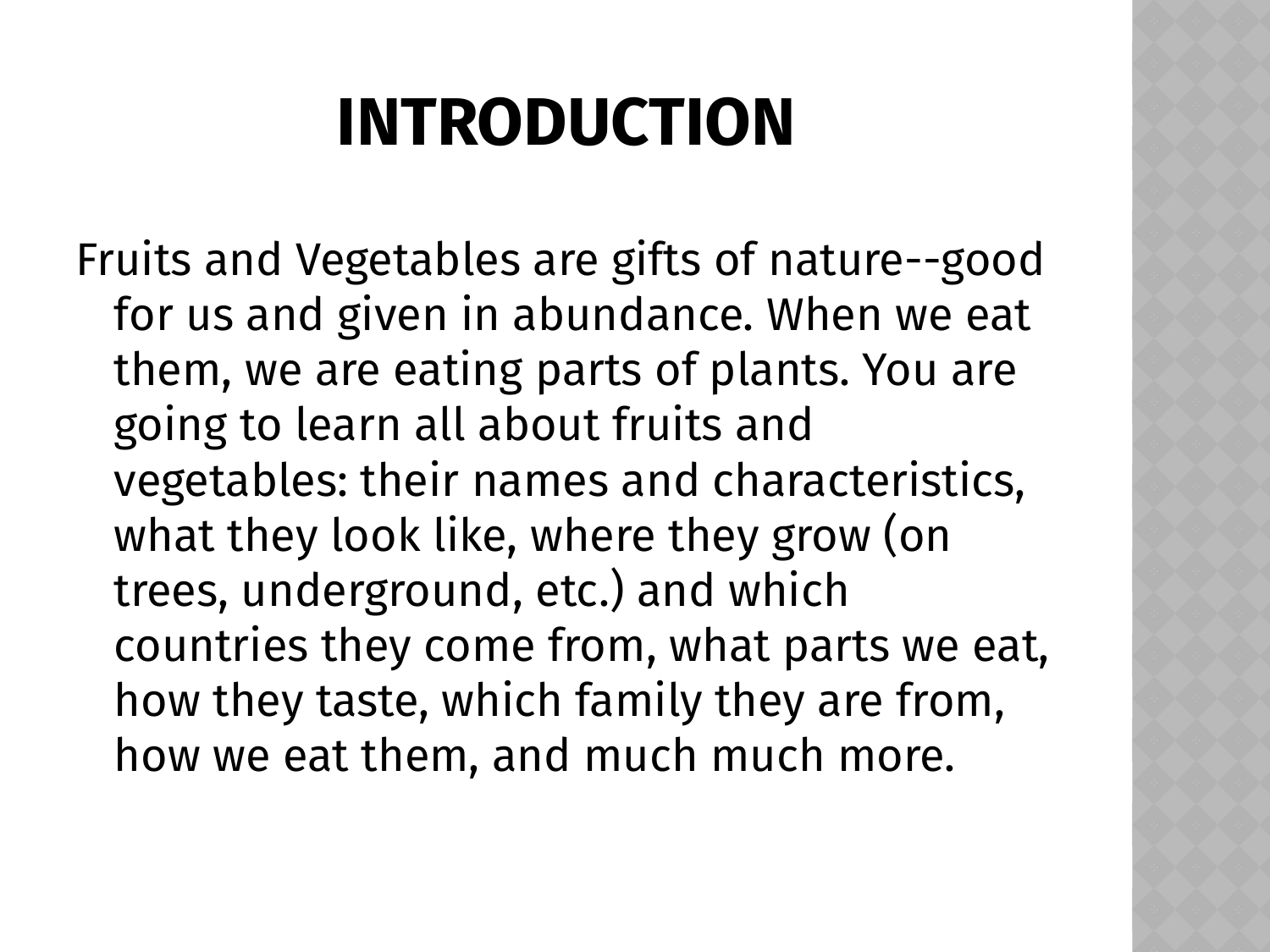

# Introduction
Fruits and Vegetables are gifts of nature--good for us and given in abundance. When we eat them, we are eating parts of plants. You are going to learn all about fruits and vegetables: their names and characteristics, what they look like, where they grow (on trees, underground, etc.) and which countries they come from, what parts we eat, how they taste, which family they are from, how we eat them, and much much more.